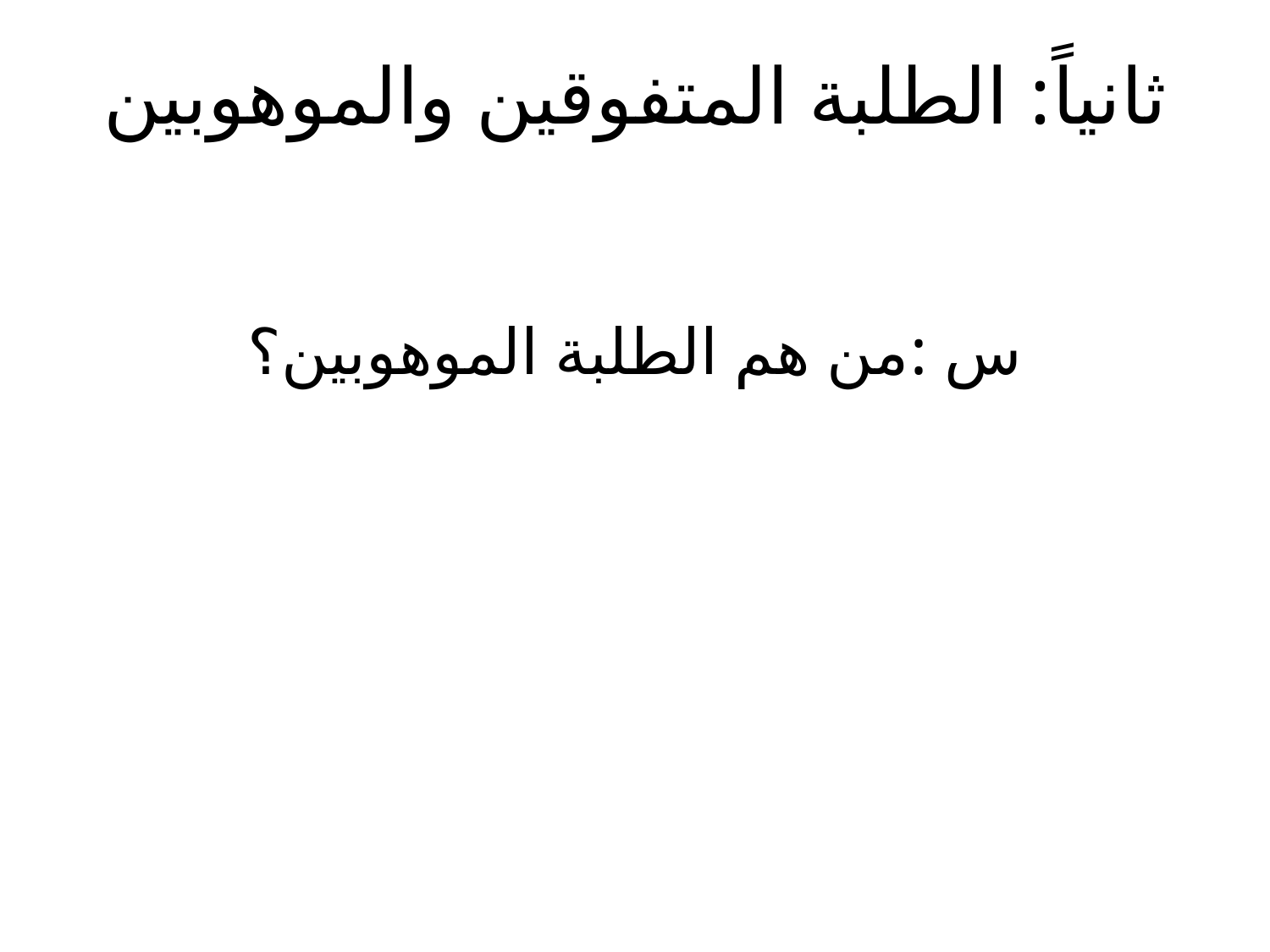

# ثانياً: الطلبة المتفوقين والموهوبين

س :من هم الطلبة الموهوبين؟